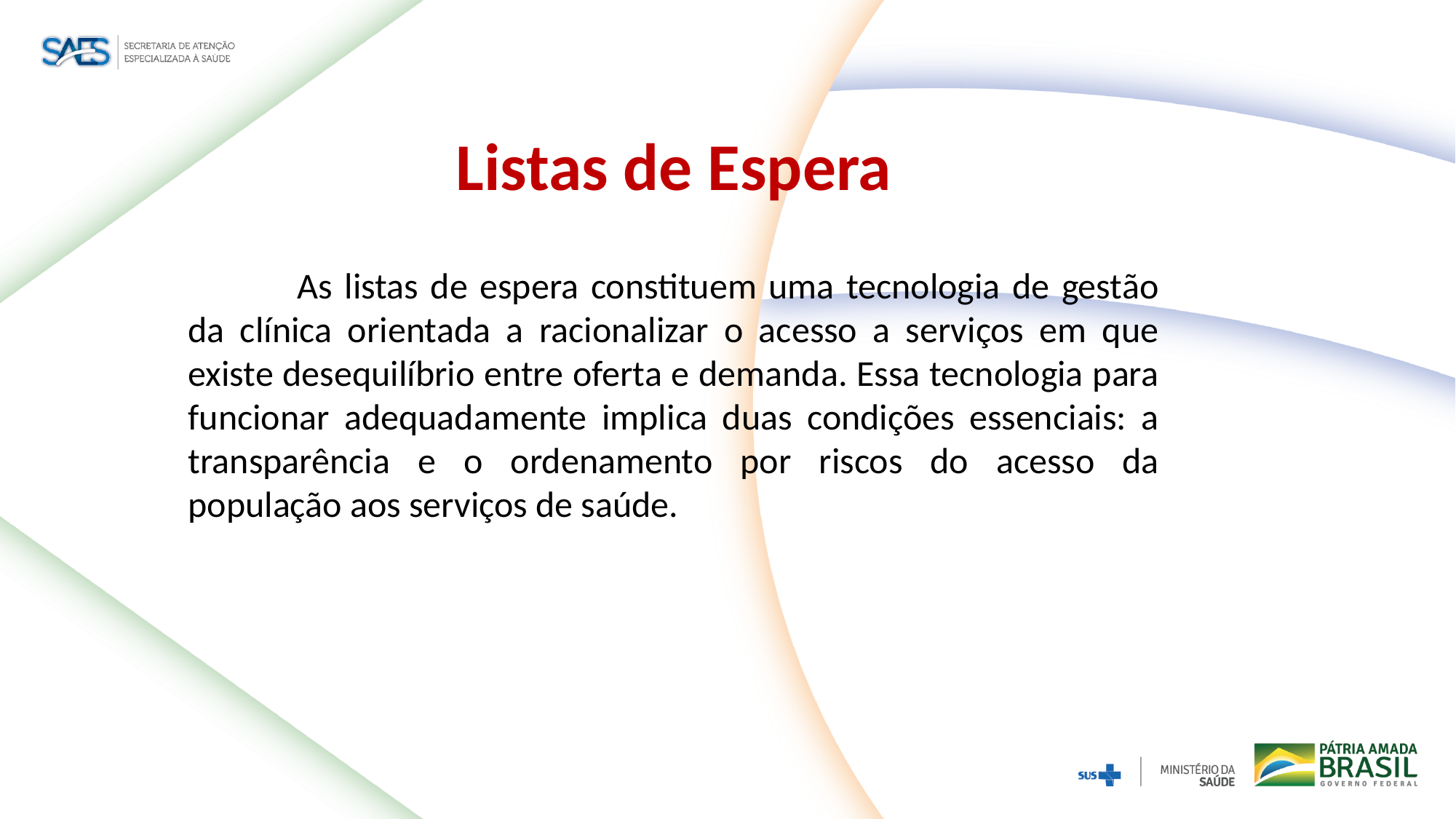

Listas de Espera
	As listas de espera constituem uma tecnologia de gestão da clínica orientada a racionalizar o acesso a serviços em que existe desequilíbrio entre oferta e demanda. Essa tecnologia para funcionar adequadamente implica duas condições essenciais: a transparência e o ordenamento por riscos do acesso da população aos serviços de saúde.